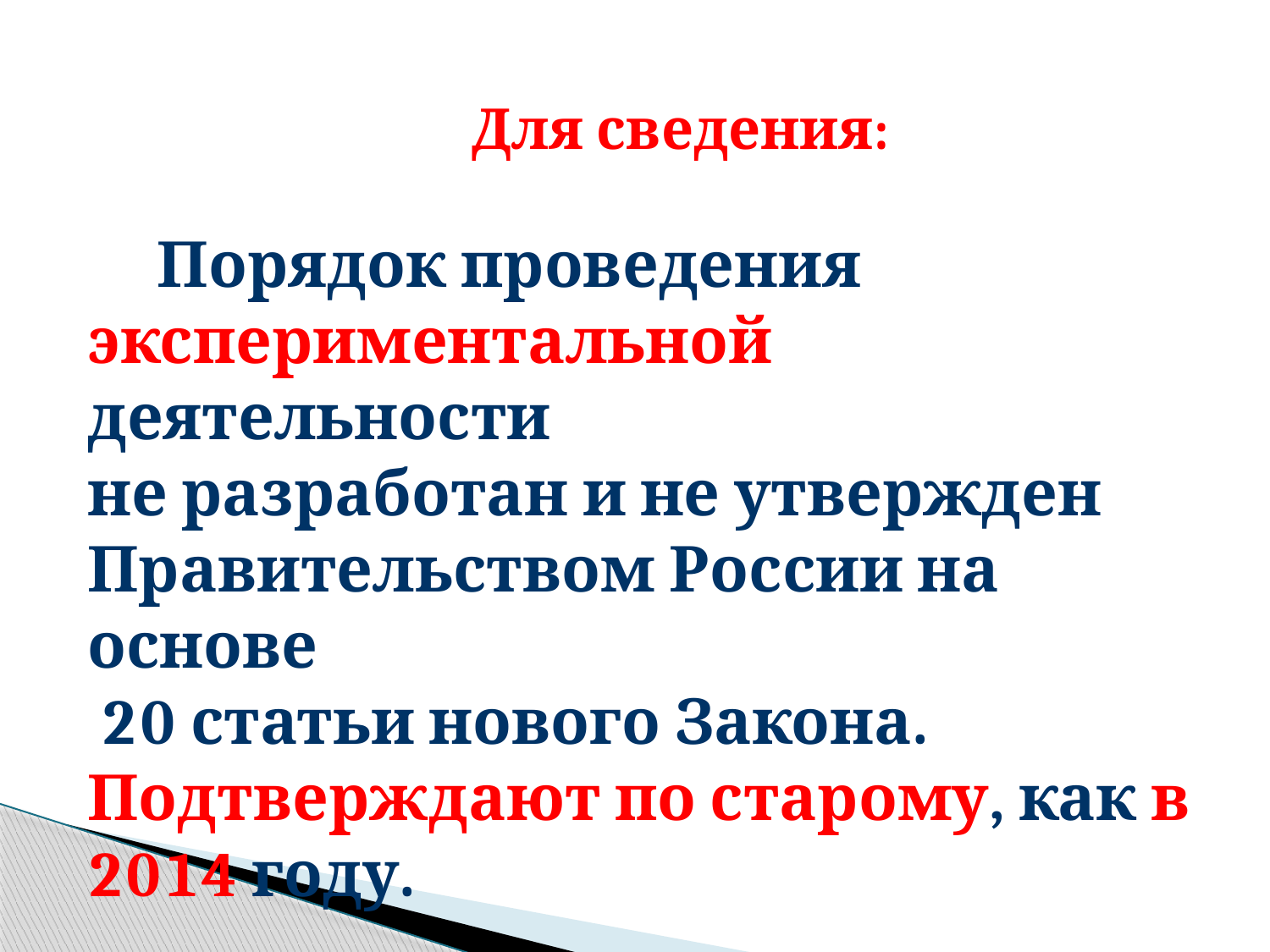

Для сведения:

     Порядок проведения
экспериментальной деятельности
не разработан и не утвержден
Правительством России на основе
 20 статьи нового Закона.
Подтверждают по старому, как в 2014 году.